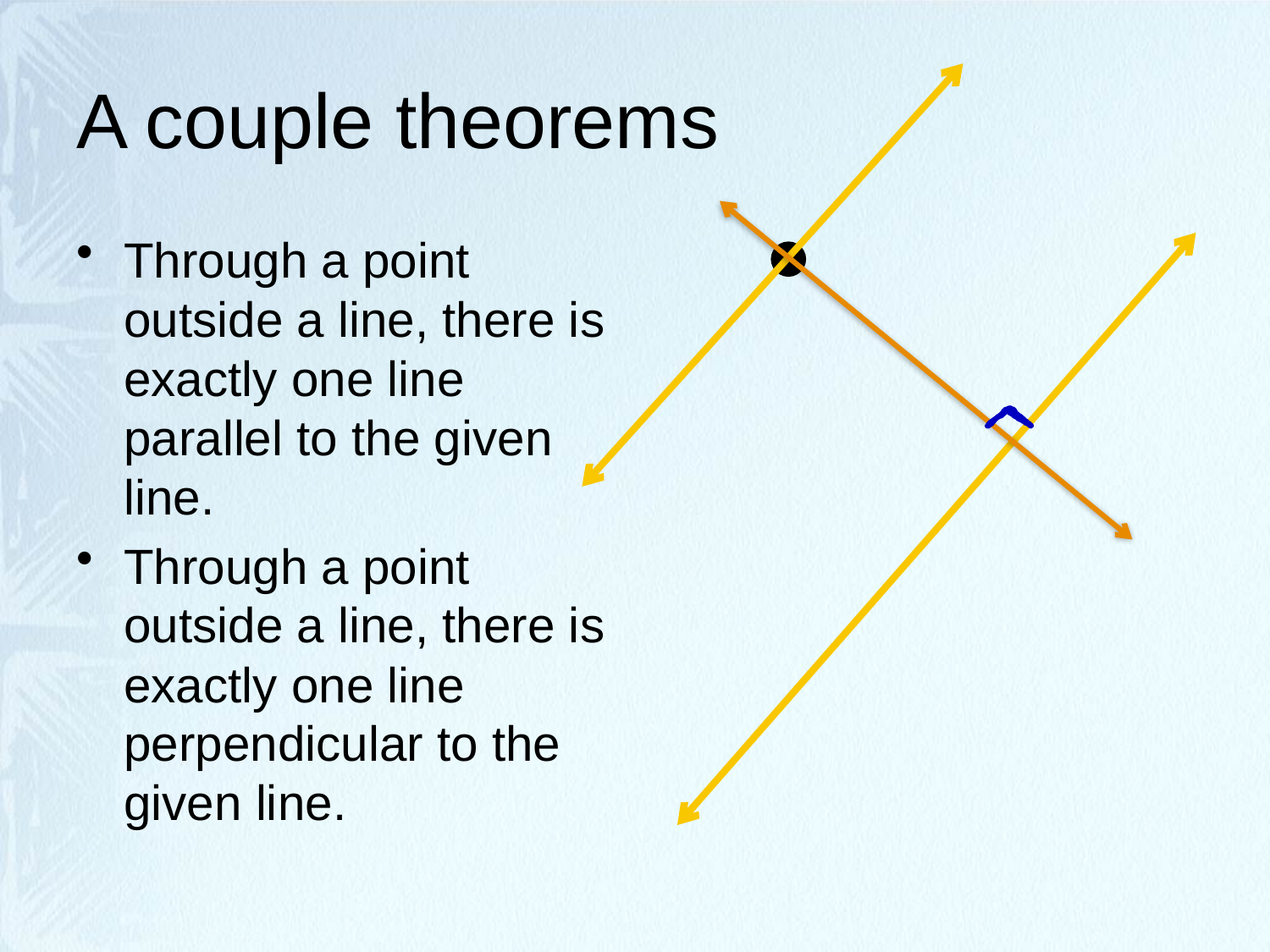

# A couple theorems
Through a point outside a line, there is exactly one line parallel to the given line.
Through a point outside a line, there is exactly one line perpendicular to the given line.